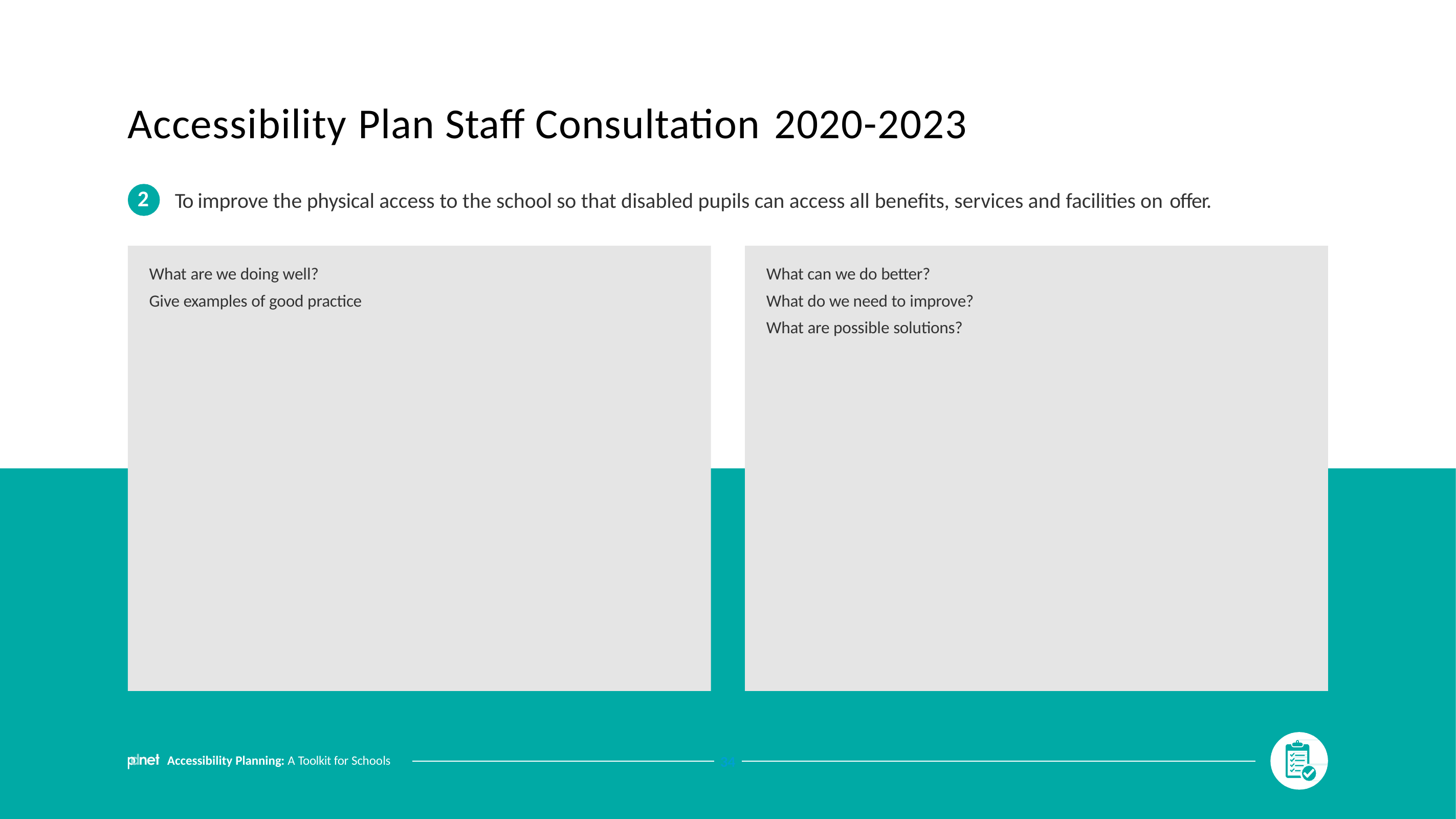

# Accessibility Plan Staff Consultation 2020-2023
2

To improve the physical access to the school so that disabled pupils can access all benefits, services and facilities on offer.

What are we doing well?
Give examples of good practice
What can we do better?
What do we need to improve?
What are possible solutions?

Accessibility Planning: A Toolkit for Schools
34